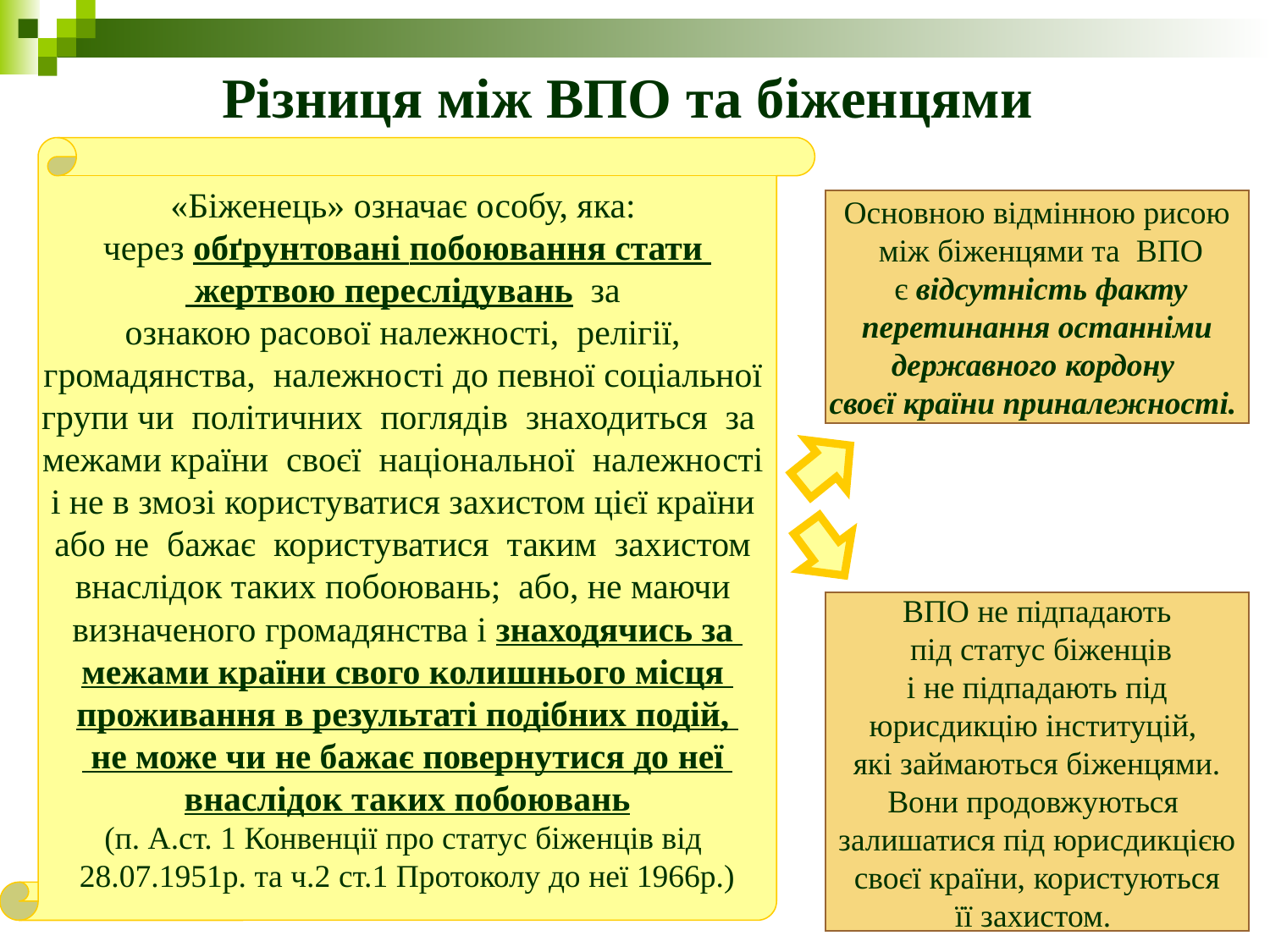

# Різниця між ВПО та біженцями

«Біженець» означає особу, яка:
через обґрунтовані побоювання стати
 жертвою переслідувань  за
ознакою расової належності,  релігії,
громадянства,  належності до певної соціальної
групи чи  політичних  поглядів  знаходиться  за
межами країни  своєї  національної  належності
і не в змозі користуватися захистом цієї країни
або не  бажає  користуватися  таким  захистом
внаслідок таких побоювань;  або, не маючи
визначеного громадянства і знаходячись за
межами країни свого колишнього місця
проживання в результаті подібних подій,
 не може чи не бажає повернутися до неї
внаслідок таких побоювань
(п. А.ст. 1 Конвенції про статус біженців від
28.07.1951р. та ч.2 ст.1 Протоколу до неї 1966р.)

Основною відмінною рисою
 між біженцями та  ВПО
 є відсутність факту
 перетинання останніми
державного кордону
своєї країни приналежності.

ВПО не підпадають
 під статус біженців
 і не підпадають під
юрисдикцію інституцій,
які займаються біженцями.
Вони продовжуються
залишатися під юрисдикцією
 своєї країни, користуються
її захистом.